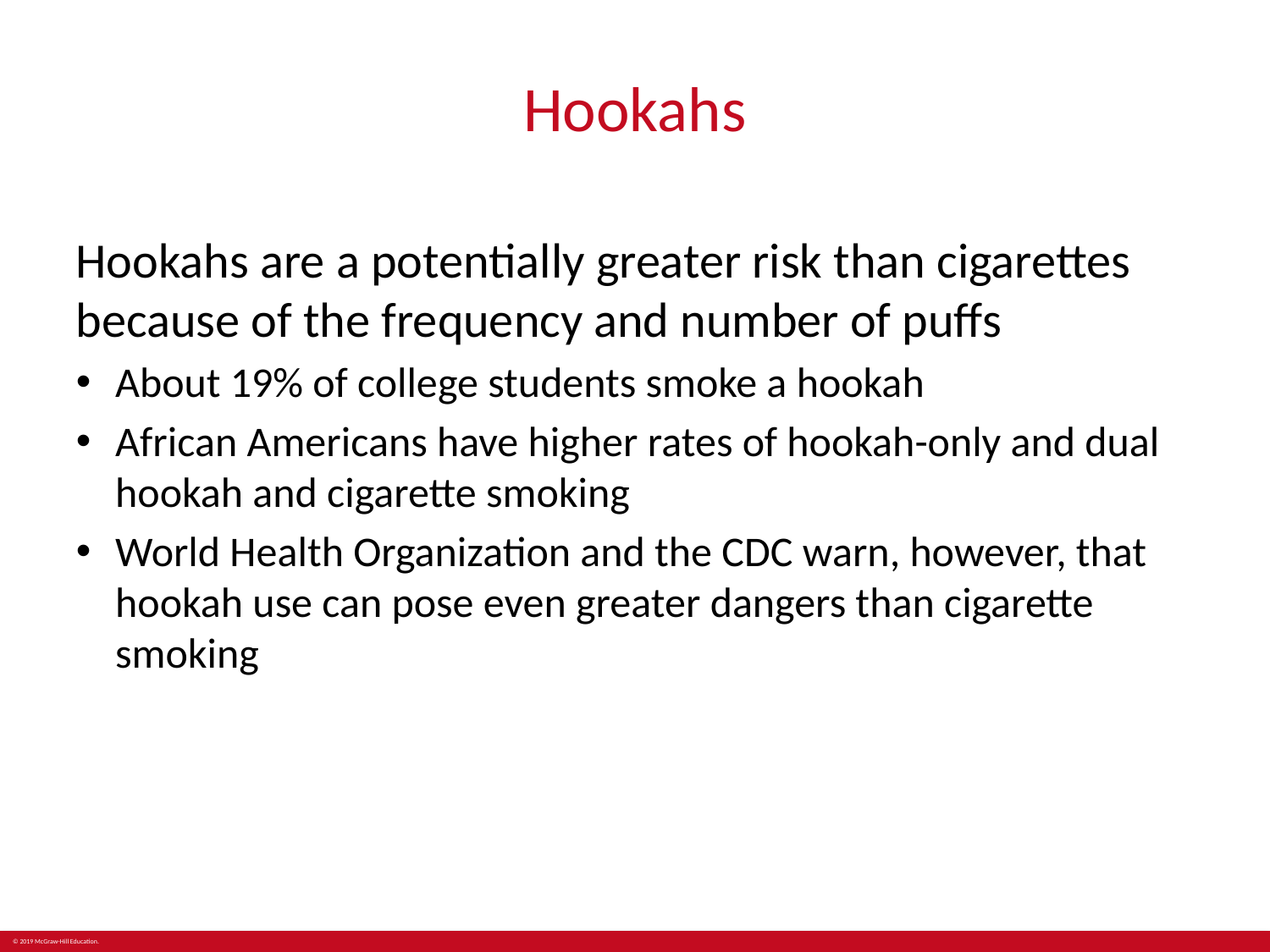

# Hookahs
Hookahs are a potentially greater risk than cigarettes because of the frequency and number of puffs
About 19% of college students smoke a hookah
African Americans have higher rates of hookah-only and dual hookah and cigarette smoking
World Health Organization and the CDC warn, however, that hookah use can pose even greater dangers than cigarette smoking